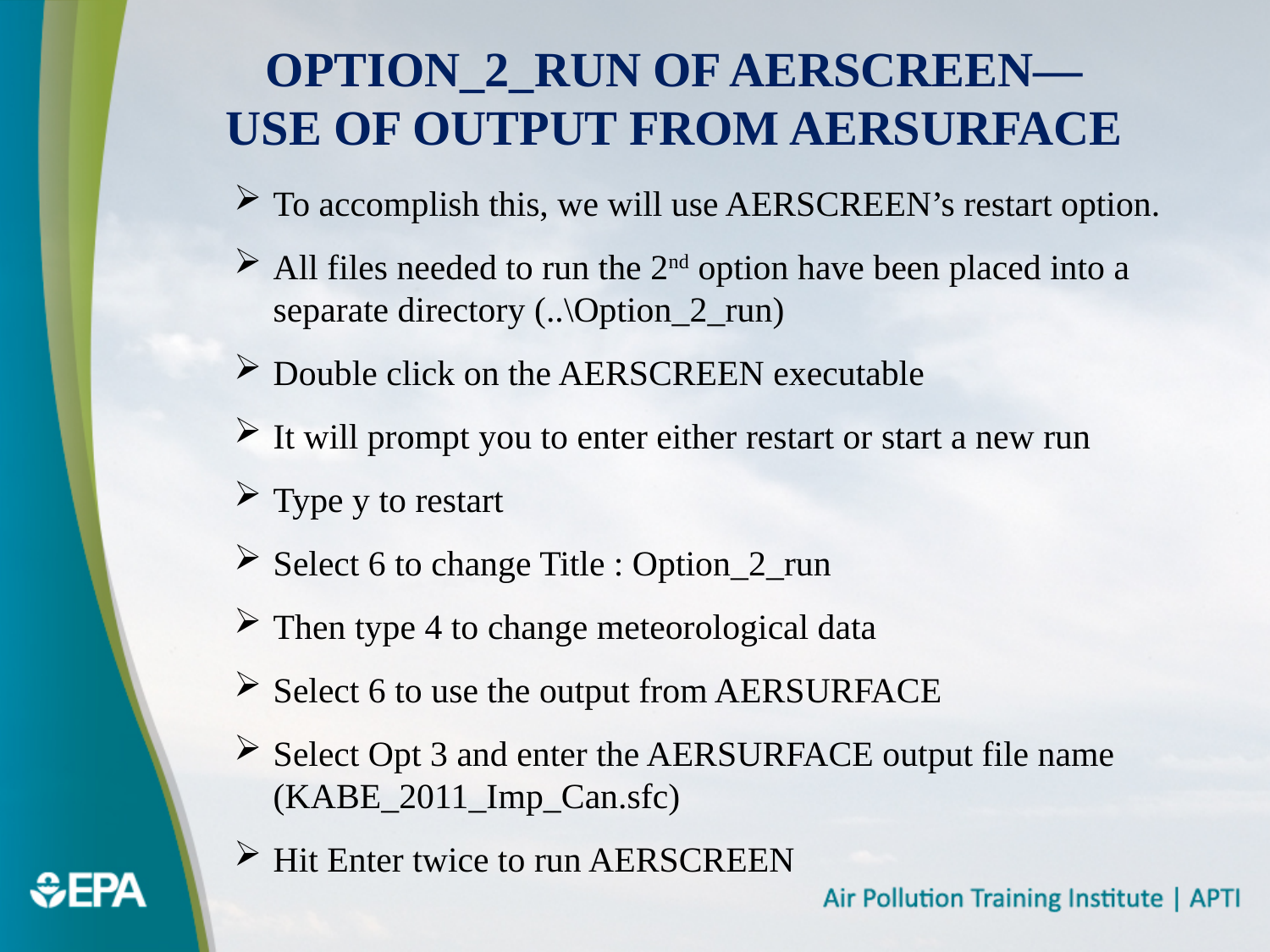

# Option_2_run of AERSCREEN— Use of Output from AERSURFACE
To accomplish this, we will use AERSCREEN’s restart option.
All files needed to run the 2nd option have been placed into a separate directory (..\Option_2_run)
Double click on the AERSCREEN executable
It will prompt you to enter either restart or start a new run
Type y to restart
Select 6 to change Title : Option_2_run
Then type 4 to change meteorological data
Select 6 to use the output from AERSURFACE
Select Opt 3 and enter the AERSURFACE output file name (KABE_2011_Imp_Can.sfc)
Hit Enter twice to run AERSCREEN